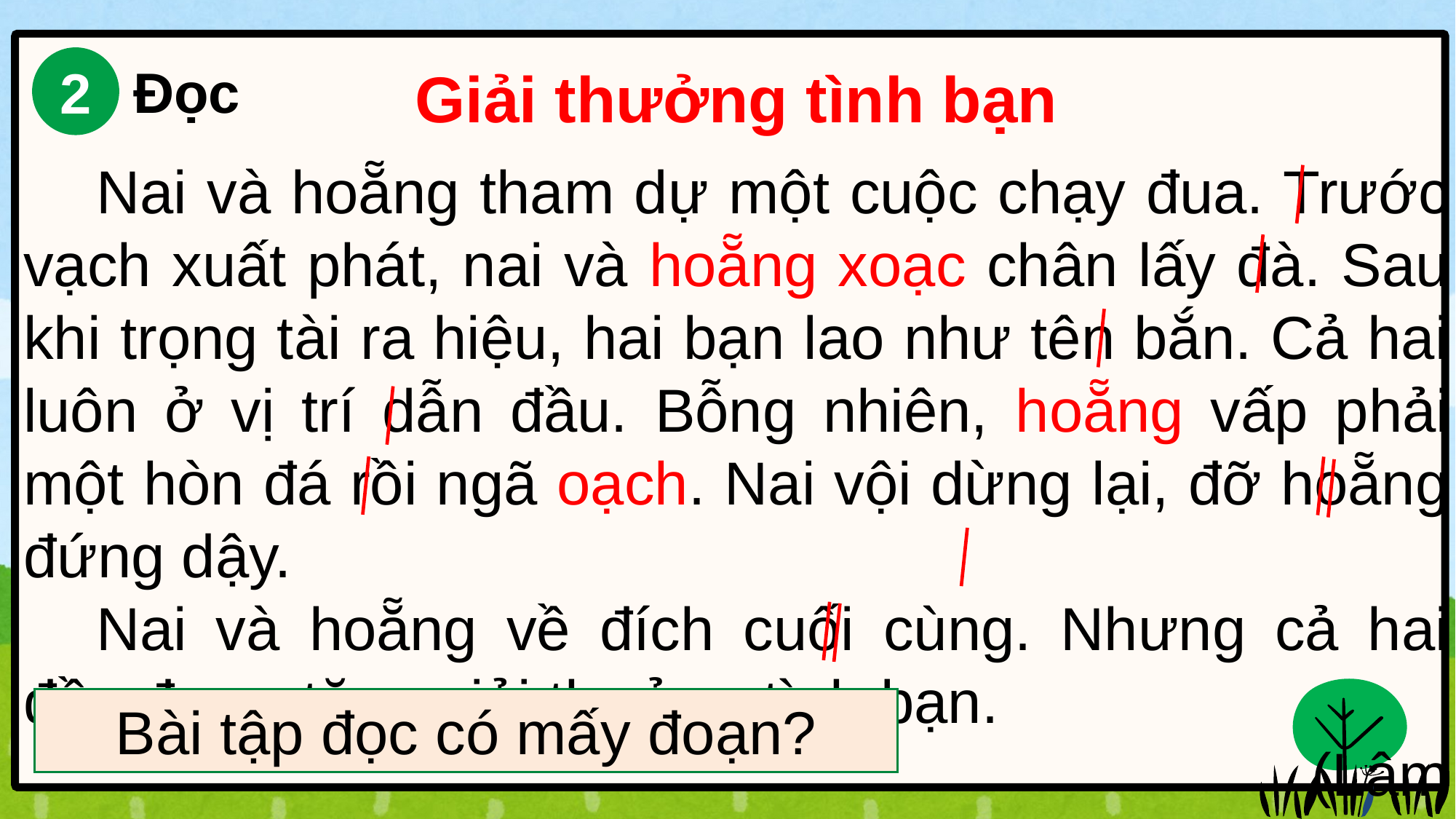

2
Đọc
Giải thưởng tình bạn
Nai và hoẵng tham dự một cuộc chạy đua. Trước vạch xuất phát, nai và hoẵng xoạc chân lấy đà. Sau khi trọng tài ra hiệu, hai bạn lao như tên bắn. Cả hai luôn ở vị trí dẫn đầu. Bỗng nhiên, hoẵng vấp phải một hòn đá rồi ngã oạch. Nai vội dừng lại, đỡ hoẵng đứng dậy.
Nai và hoẵng về đích cuối cùng. Nhưng cả hai đều được tặng giải thưởng tình bạn.
                                                                   (Lâm Anh)

Bài tập đọc có mấy đoạn?